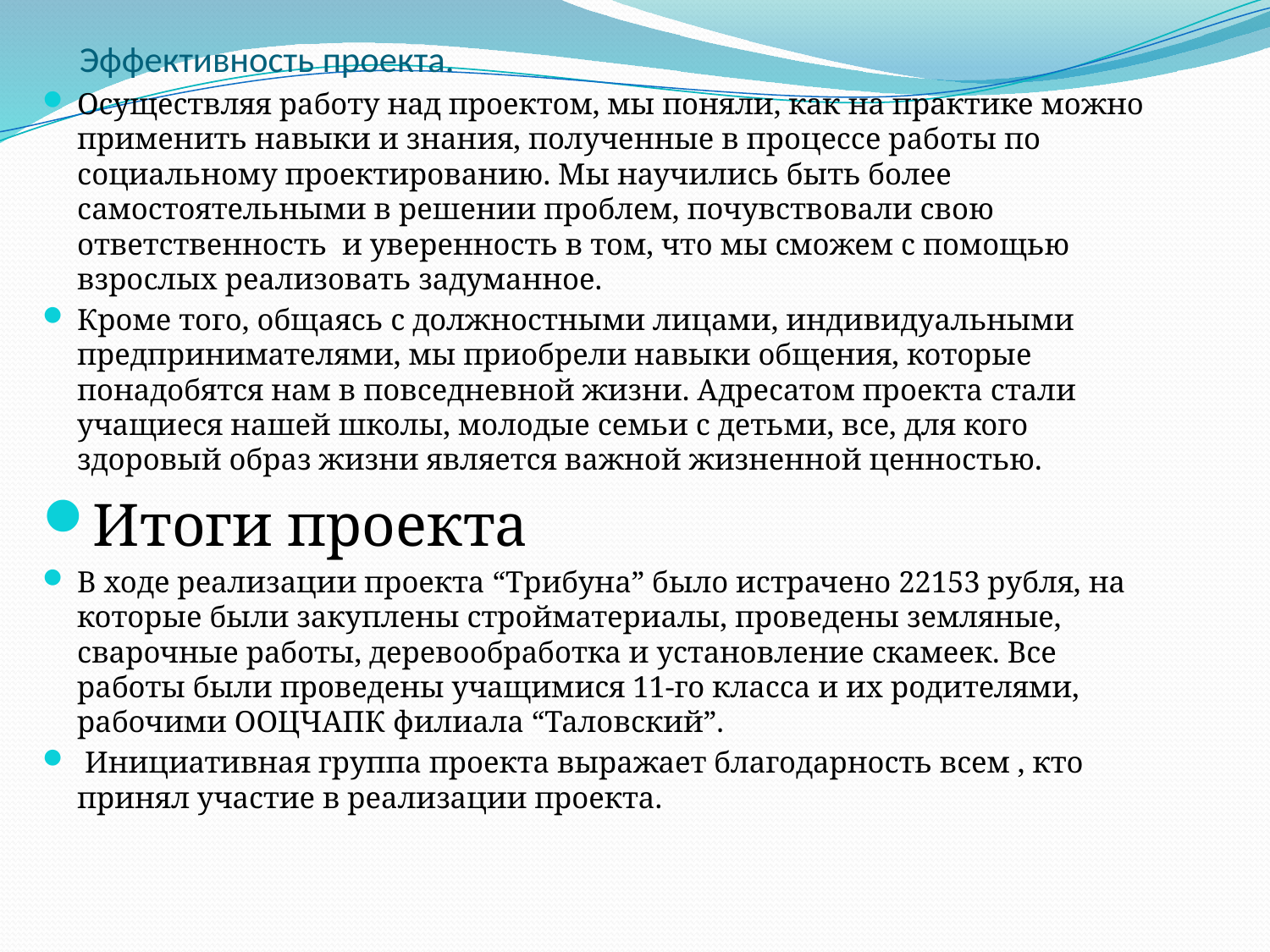

# Эффективность проекта.
Осуществляя работу над проектом, мы поняли, как на практике можно применить навыки и знания, полученные в процессе работы по социальному проектированию. Мы научились быть более самостоятельными в решении проблем, почувствовали свою ответственность  и уверенность в том, что мы сможем с помощью взрослых реализовать задуманное.
Кроме того, общаясь с должностными лицами, индивидуальными предпринимателями, мы приобрели навыки общения, которые понадобятся нам в повседневной жизни. Адресатом проекта стали учащиеся нашей школы, молодые семьи с детьми, все, для кого здоровый образ жизни является важной жизненной ценностью.
Итоги проекта
В ходе реализации проекта “Трибуна” было истрачено 22153 рубля, на которые были закуплены стройматериалы, проведены земляные, сварочные работы, деревообработка и установление скамеек. Все работы были проведены учащимися 11-го класса и их родителями, рабочими ООЦЧАПК филиала “Таловский”.
 Инициативная группа проекта выражает благодарность всем , кто принял участие в реализации проекта.